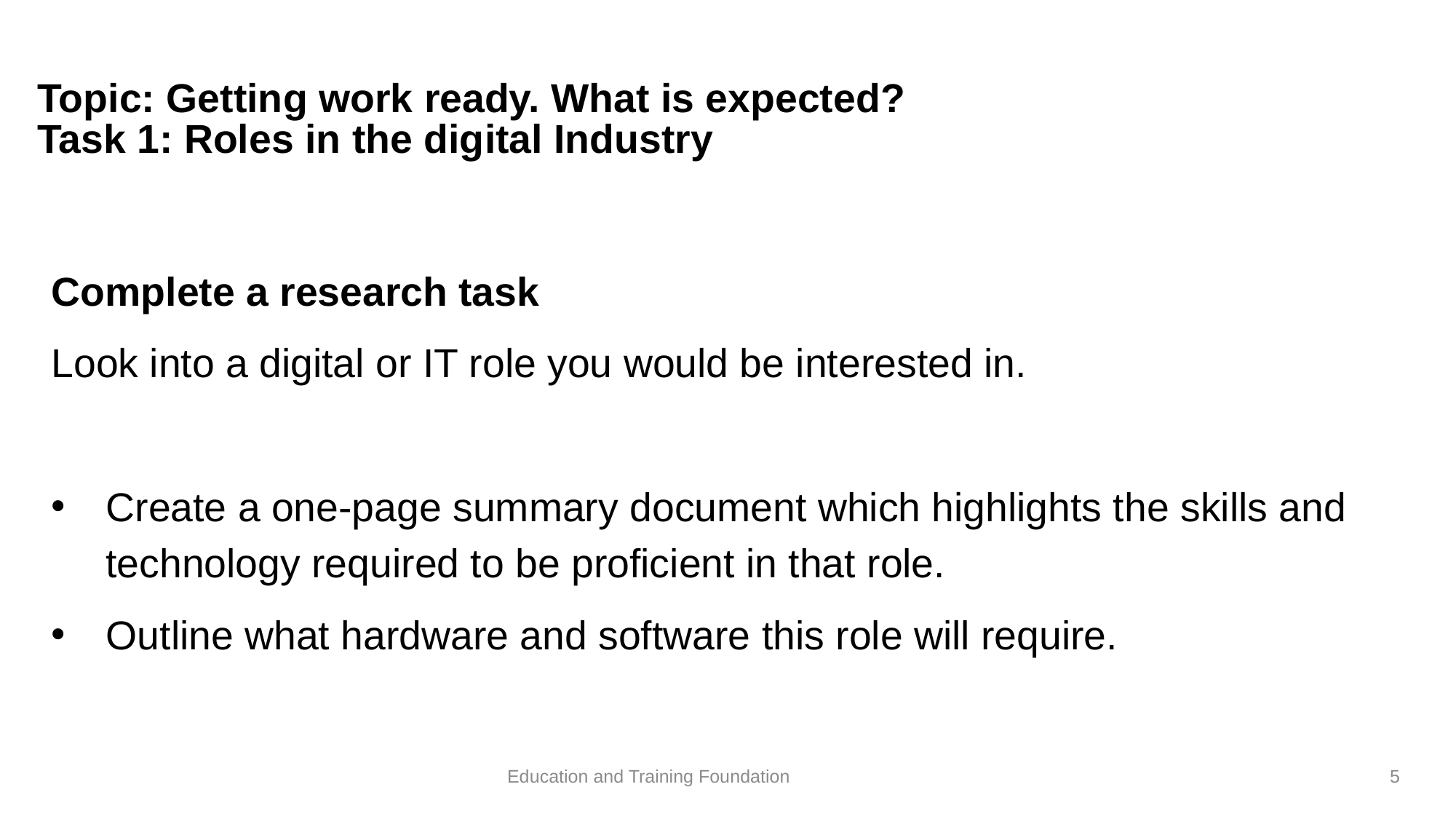

# Topic: Getting work ready. What is expected? Task 1: Roles in the digital Industry

Complete a research task
Look into a digital or IT role you would be interested in.

Create a one-page summary document which highlights the skills and technology required to be proficient in that role.
Outline what hardware and software this role will require.

Education and Training Foundation
5